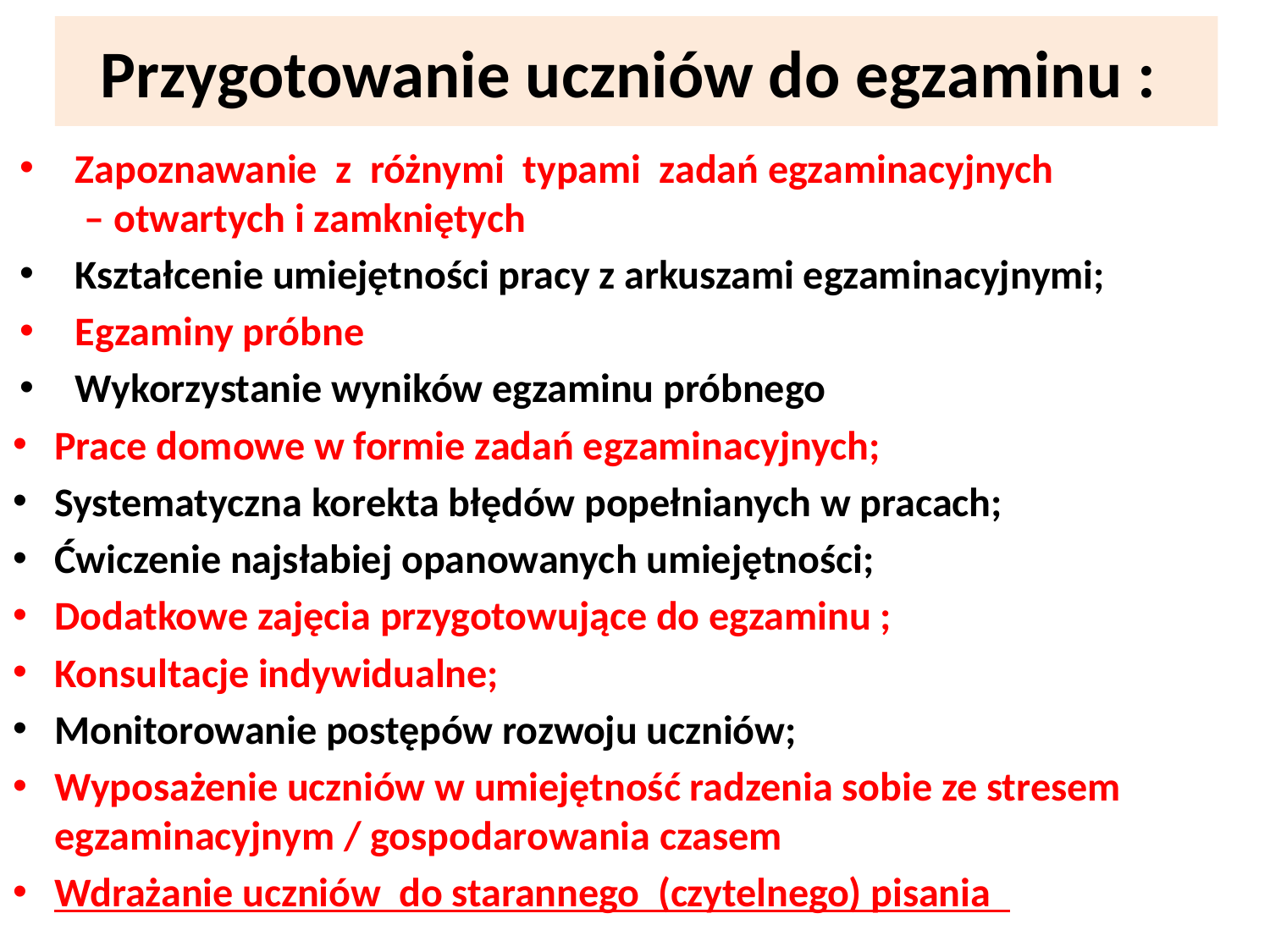

# Przygotowanie uczniów do egzaminu :
Zapoznawanie  z  różnymi  typami  zadań egzaminacyjnych                        – otwartych i zamkniętych
Kształcenie umiejętności pracy z arkuszami egzaminacyjnymi;
Egzaminy próbne
Wykorzystanie wyników egzaminu próbnego
Prace domowe w formie zadań egzaminacyjnych;
Systematyczna korekta błędów popełnianych w pracach;
Ćwiczenie najsłabiej opanowanych umiejętności;
Dodatkowe zajęcia przygotowujące do egzaminu ;
Konsultacje indywidualne;
Monitorowanie postępów rozwoju uczniów;
Wyposażenie uczniów w umiejętność radzenia sobie ze stresem egzaminacyjnym / gospodarowania czasem
Wdrażanie uczniów  do starannego  (czytelnego) pisania